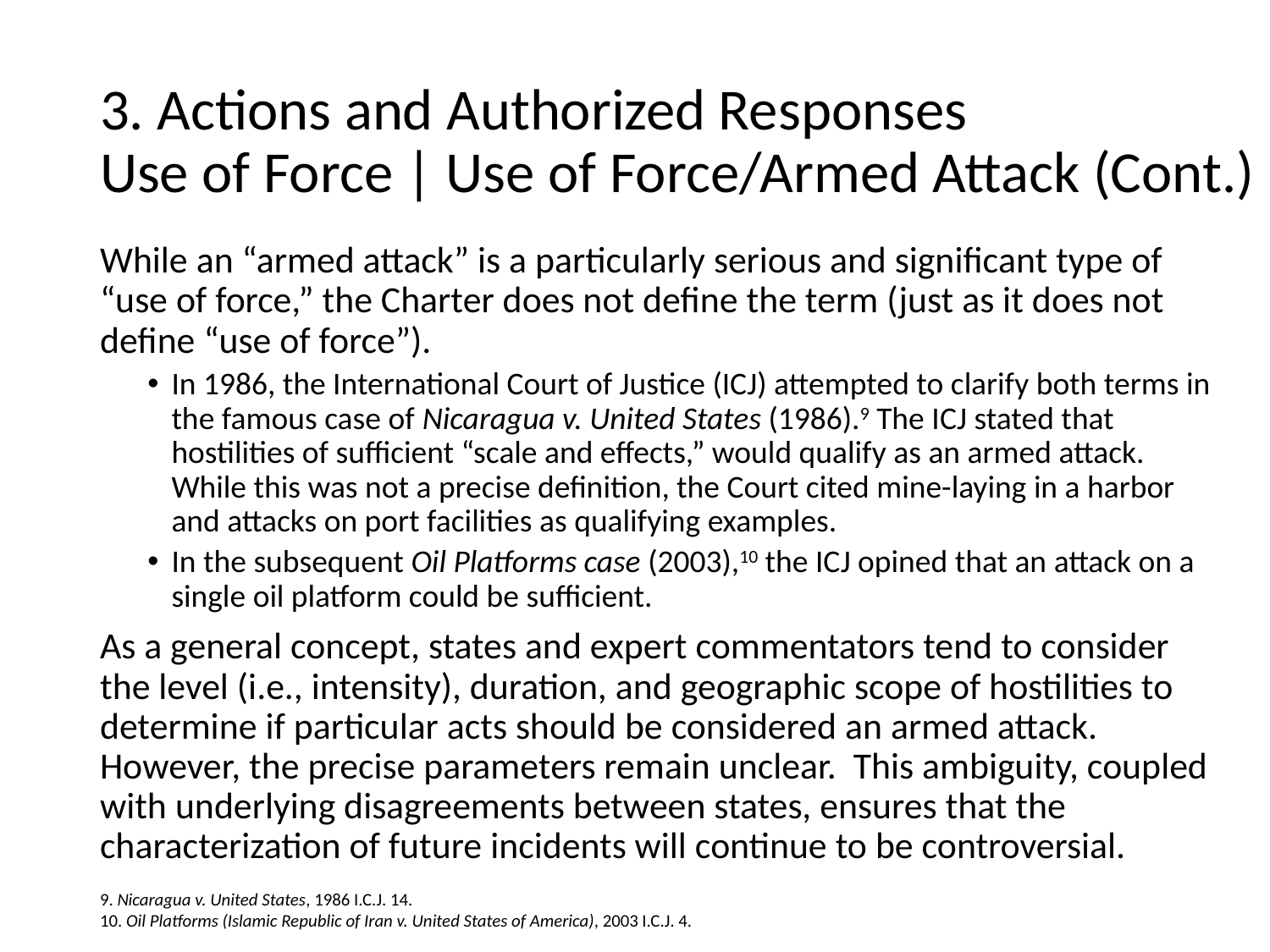

# 3. Actions and Authorized Responses Use of Force | Use of Force/Armed Attack (Cont.)
While an “armed attack” is a particularly serious and significant type of “use of force,” the Charter does not define the term (just as it does not define “use of force”).
In 1986, the International Court of Justice (ICJ) attempted to clarify both terms in the famous case of Nicaragua v. United States (1986).9 The ICJ stated that hostilities of sufficient “scale and effects,” would qualify as an armed attack.  While this was not a precise definition, the Court cited mine-laying in a harbor and attacks on port facilities as qualifying examples.
In the subsequent Oil Platforms case (2003),10 the ICJ opined that an attack on a single oil platform could be sufficient.
As a general concept, states and expert commentators tend to consider the level (i.e., intensity), duration, and geographic scope of hostilities to determine if particular acts should be considered an armed attack.  However, the precise parameters remain unclear.  This ambiguity, coupled with underlying disagreements between states, ensures that the characterization of future incidents will continue to be controversial.

9. Nicaragua v. United States, 1986 I.C.J. 14.
10. Oil Platforms (Islamic Republic of Iran v. United States of America), 2003 I.C.J. 4.